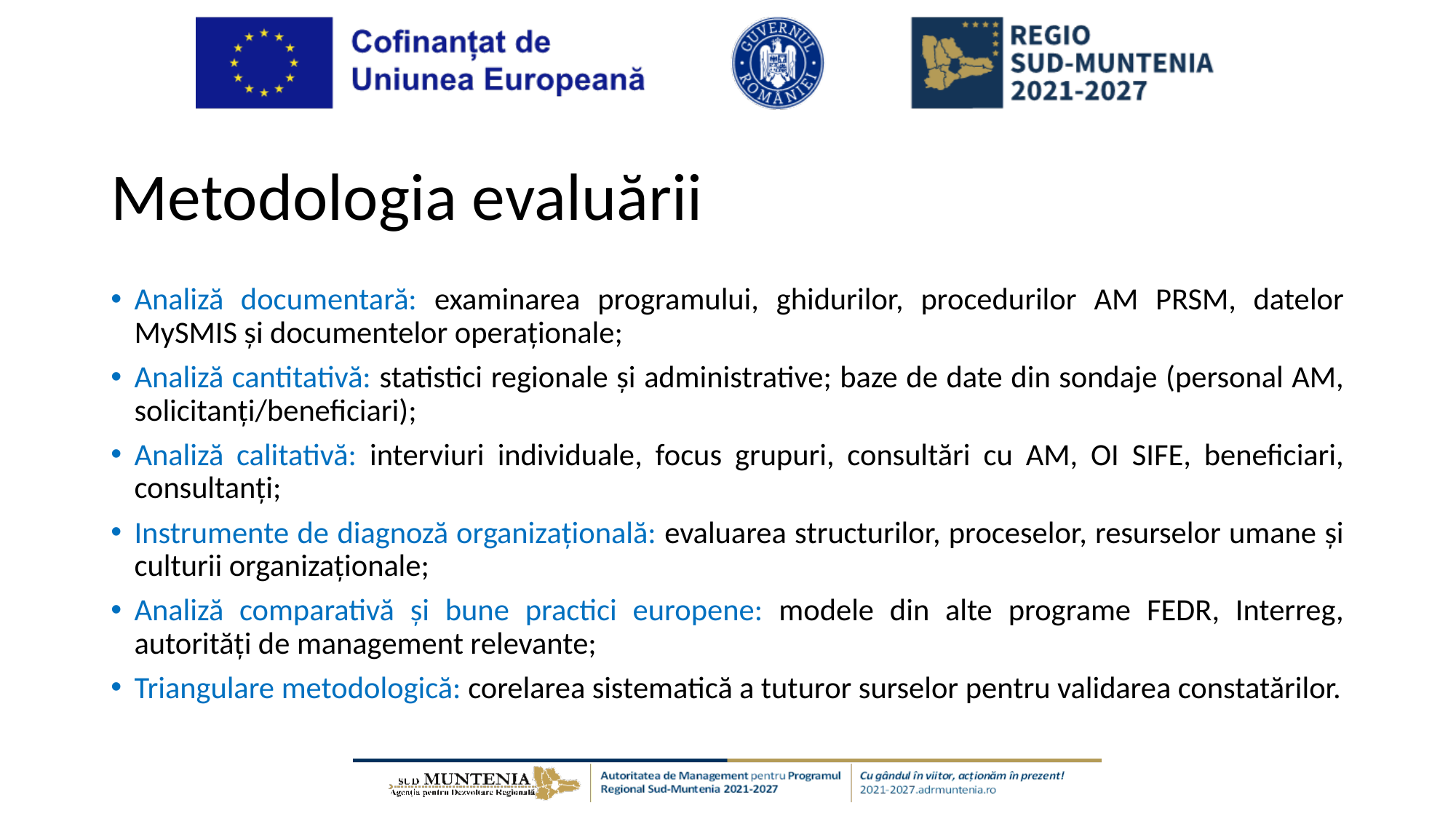

# Metodologia evaluării
Analiză documentară: examinarea programului, ghidurilor, procedurilor AM PRSM, datelor MySMIS și documentelor operaționale;
Analiză cantitativă: statistici regionale și administrative; baze de date din sondaje (personal AM, solicitanți/beneficiari);
Analiză calitativă: interviuri individuale, focus grupuri, consultări cu AM, OI SIFE, beneficiari, consultanți;
Instrumente de diagnoză organizațională: evaluarea structurilor, proceselor, resurselor umane și culturii organizaționale;
Analiză comparativă și bune practici europene: modele din alte programe FEDR, Interreg, autorități de management relevante;
Triangulare metodologică: corelarea sistematică a tuturor surselor pentru validarea constatărilor.